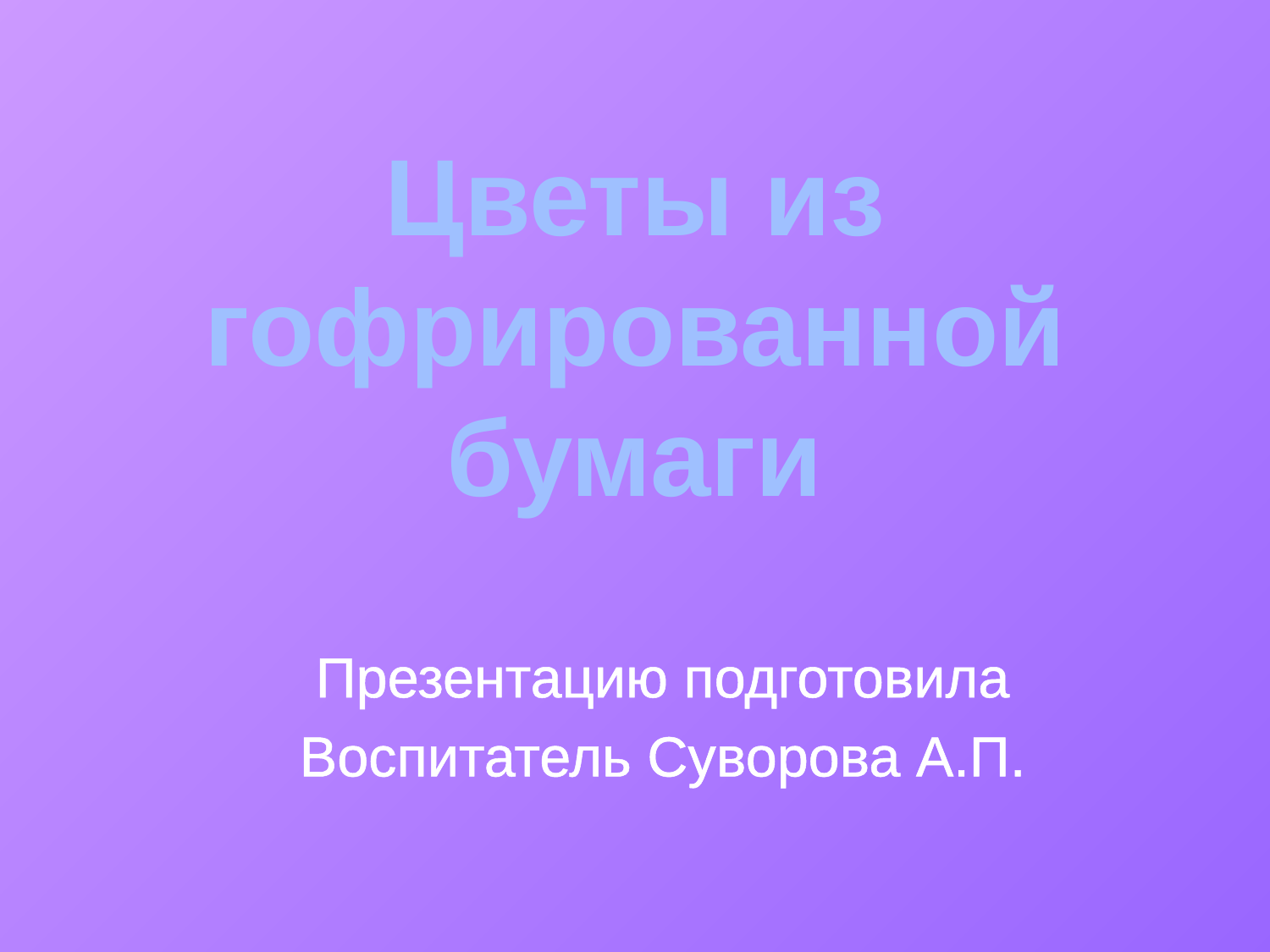

# Цветы из гофрированной бумаги
Презентацию подготовила
Воспитатель Суворова А.П.